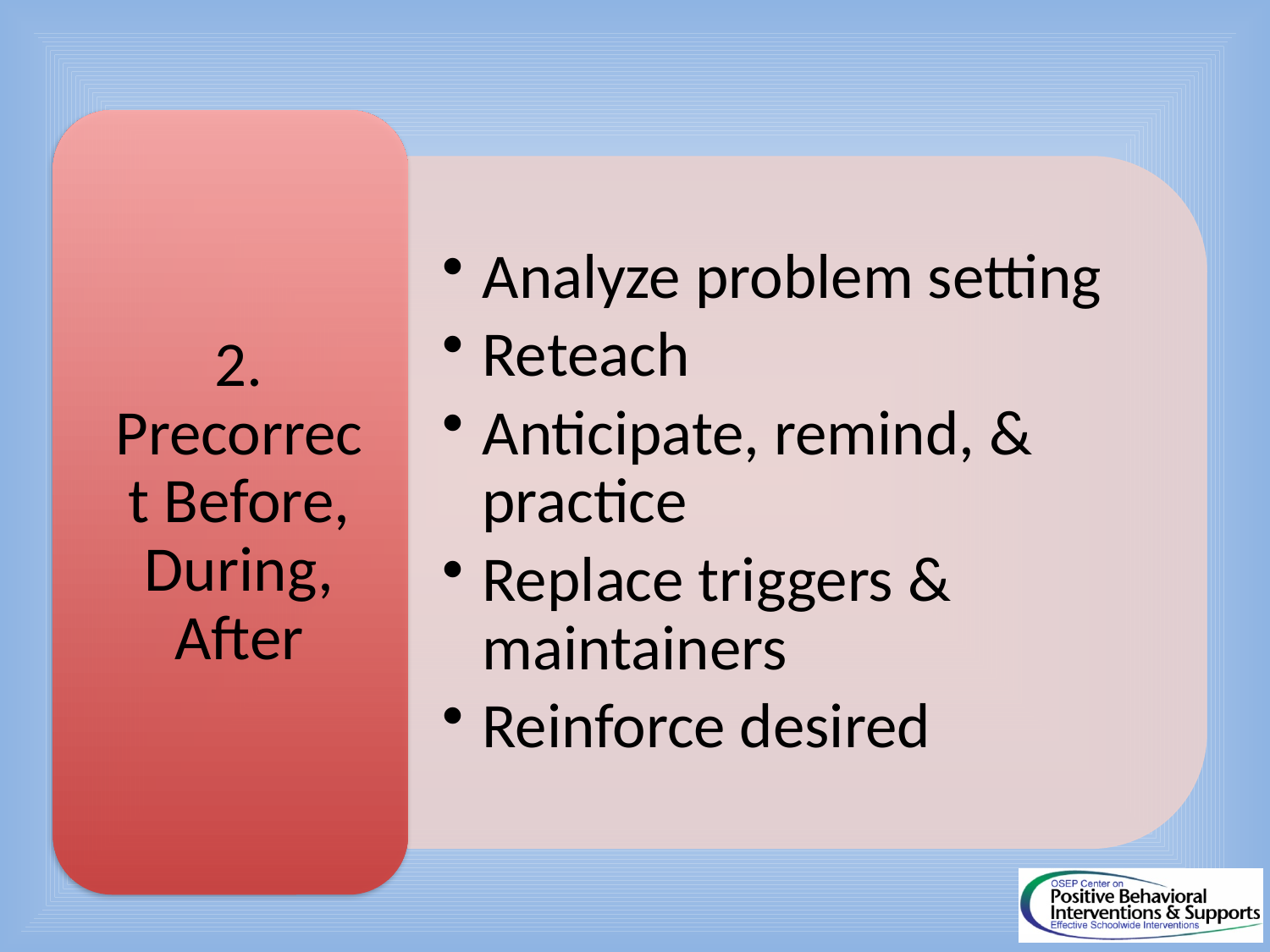

#
Analyze problem setting
Reteach
Anticipate, remind, & practice
Replace triggers & maintainers
Reinforce desired
2. Precorrect Before, During, After